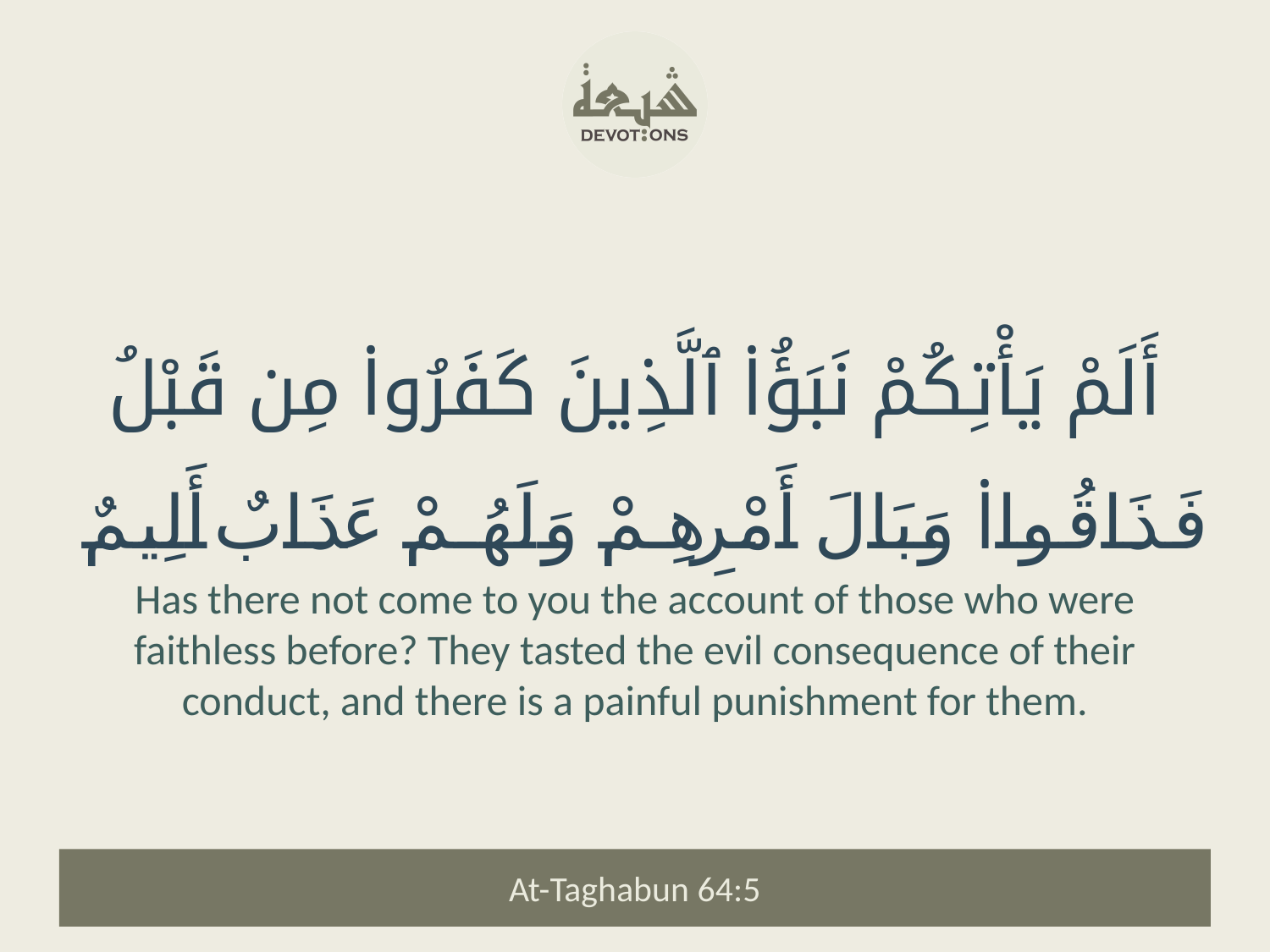

أَلَمْ يَأْتِكُمْ نَبَؤُا۟ ٱلَّذِينَ كَفَرُوا۟ مِن قَبْلُ فَذَاقُوا۟ وَبَالَ أَمْرِهِمْ وَلَهُمْ عَذَابٌ أَلِيمٌ
Has there not come to you the account of those who were faithless before? They tasted the evil consequence of their conduct, and there is a painful punishment for them.
At-Taghabun 64:5